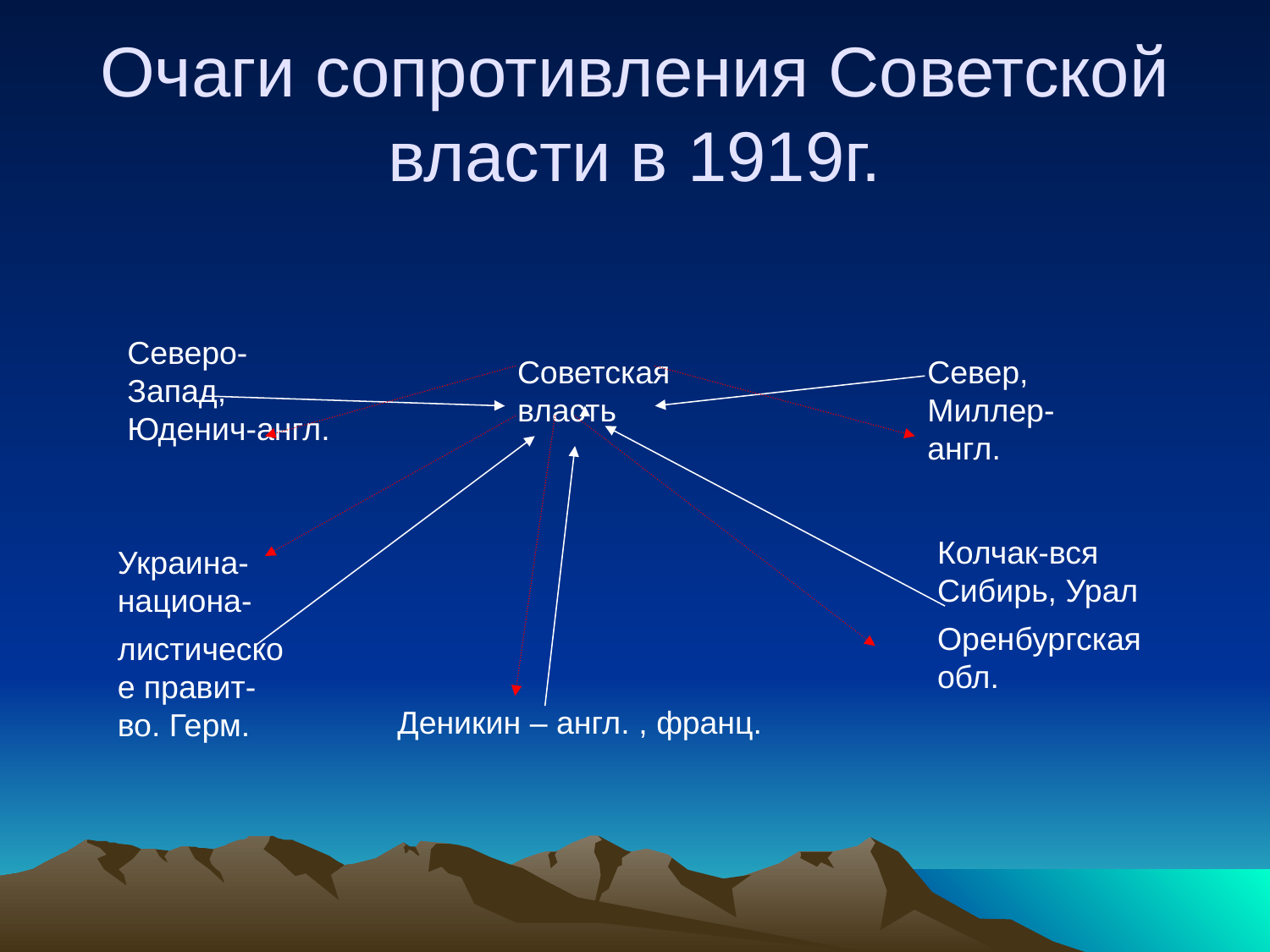

# Очаги сопротивления Советской власти в 1919г.

Северо-Запад, Юденич-англ.

Советская власть
Север, Миллер-англ.

Колчак-вся Сибирь, Урал
Оренбургская обл.
Украина-национа-
листическое правит-во. Герм.
Деникин – англ. , франц.